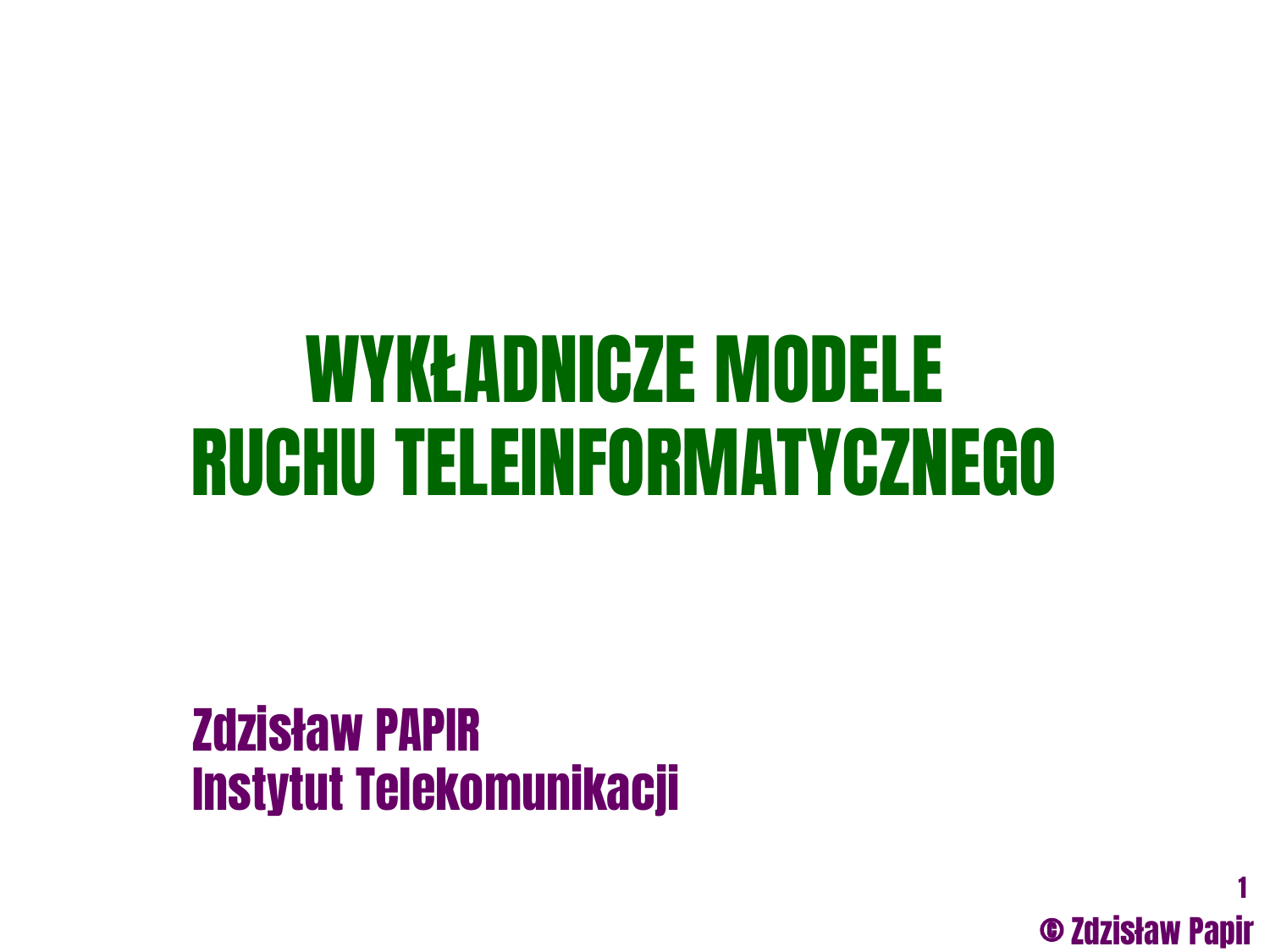

WYKŁADNICZE MODELE
RUCHU TELEINFORMATYCZNEGO
Zdzisław PAPIR
Instytut Telekomunikacji
1
© Zdzisław Papir